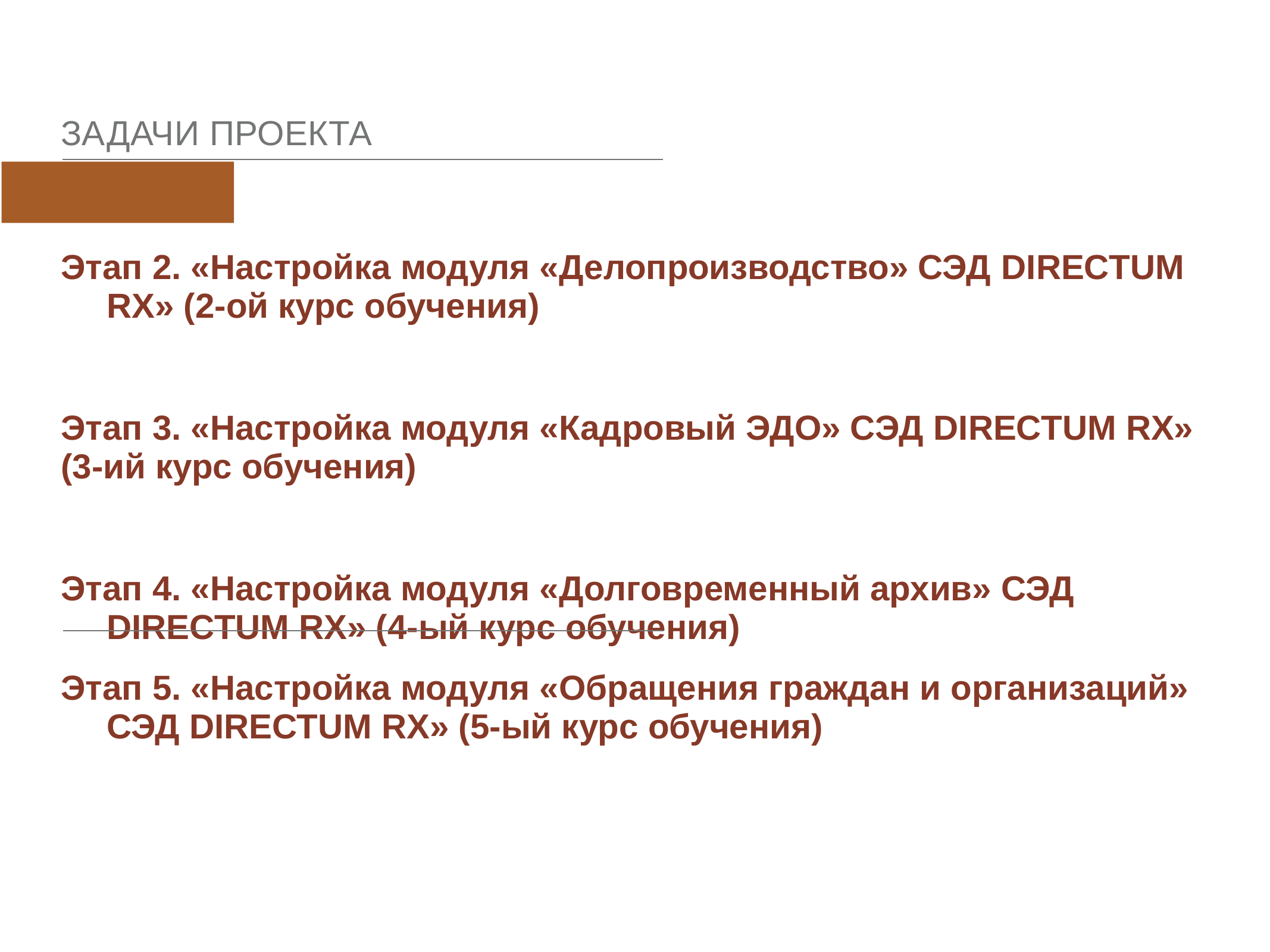

ЗАДАЧИ ПРОЕКТА

Этап 2. «Настройка модуля «Делопроизводство» СЭД DIRECTUM RX» (2-ой курс обучения)

Этап 3. «Настройка модуля «Кадровый ЭДО» СЭД DIRECTUM RX» (3-ий курс обучения)

Этап 4. «Настройка модуля «Долговременный архив» СЭД DIRECTUM RX» (4-ый курс обучения)
Этап 5. «Настройка модуля «Обращения граждан и организаций» СЭД DIRECTUM RX» (5-ый курс обучения)